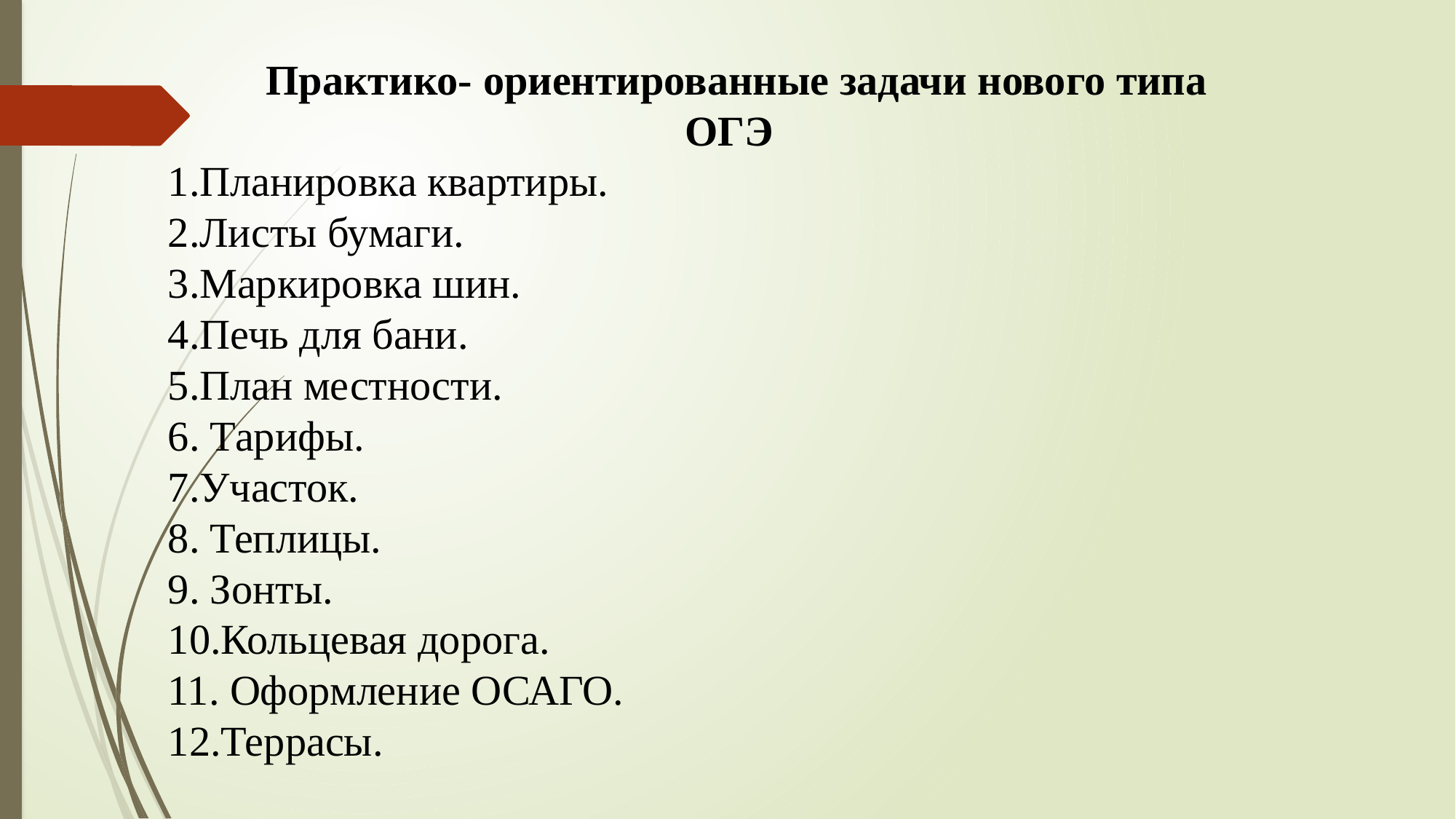

Практико- ориентированные задачи нового типа ОГЭ
1.Планировка квартиры.
2.Листы бумаги.
3.Маркировка шин.
4.Печь для бани.
5.План местности.
6. Тарифы.
7.Участок.
8. Теплицы.
9. Зонты.
10.Кольцевая дорога.
11. Оформление ОСАГО.
12.Террасы.